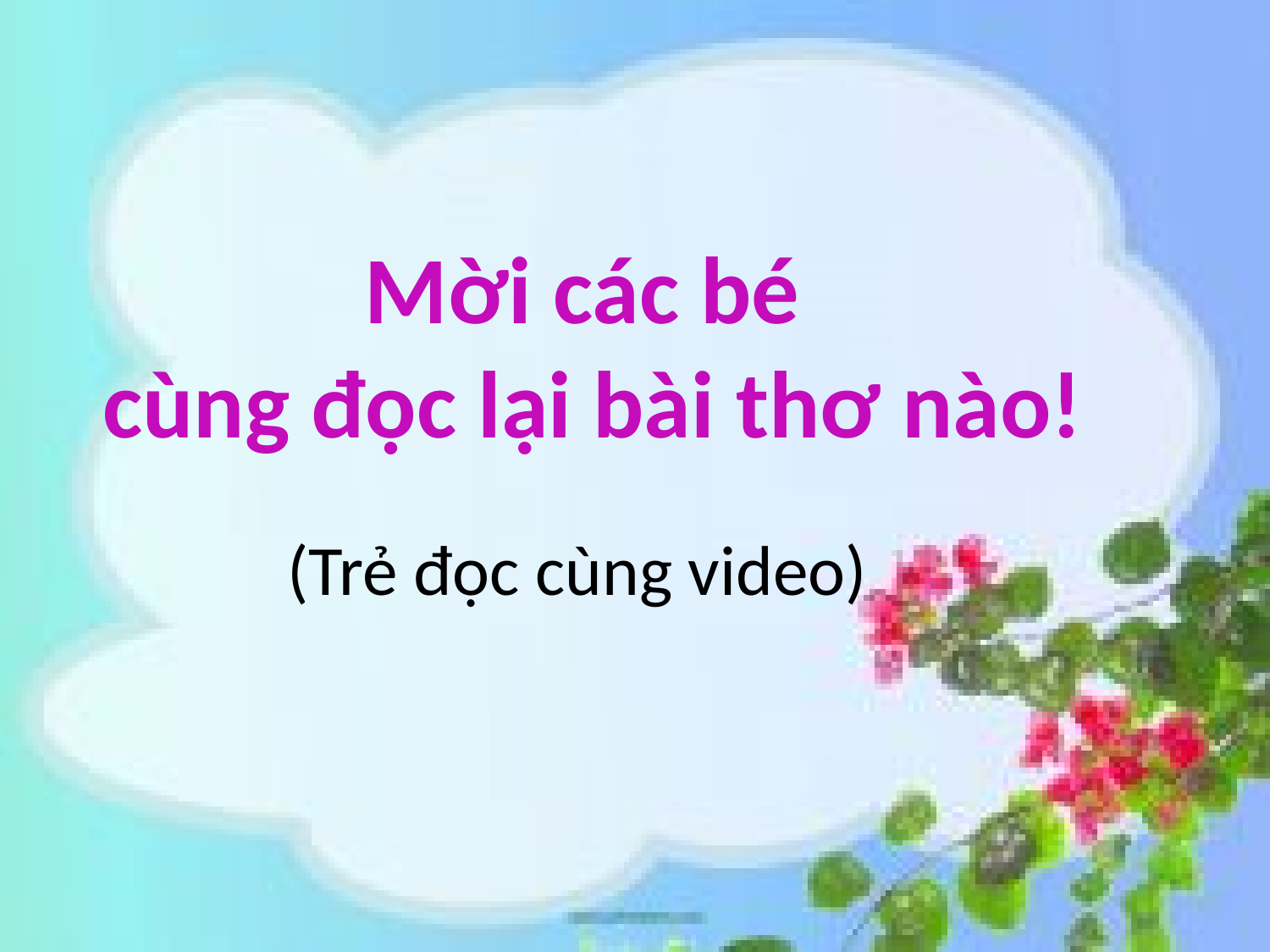

Mời các bé
 cùng đọc lại bài thơ nào!
(Trẻ đọc cùng video)